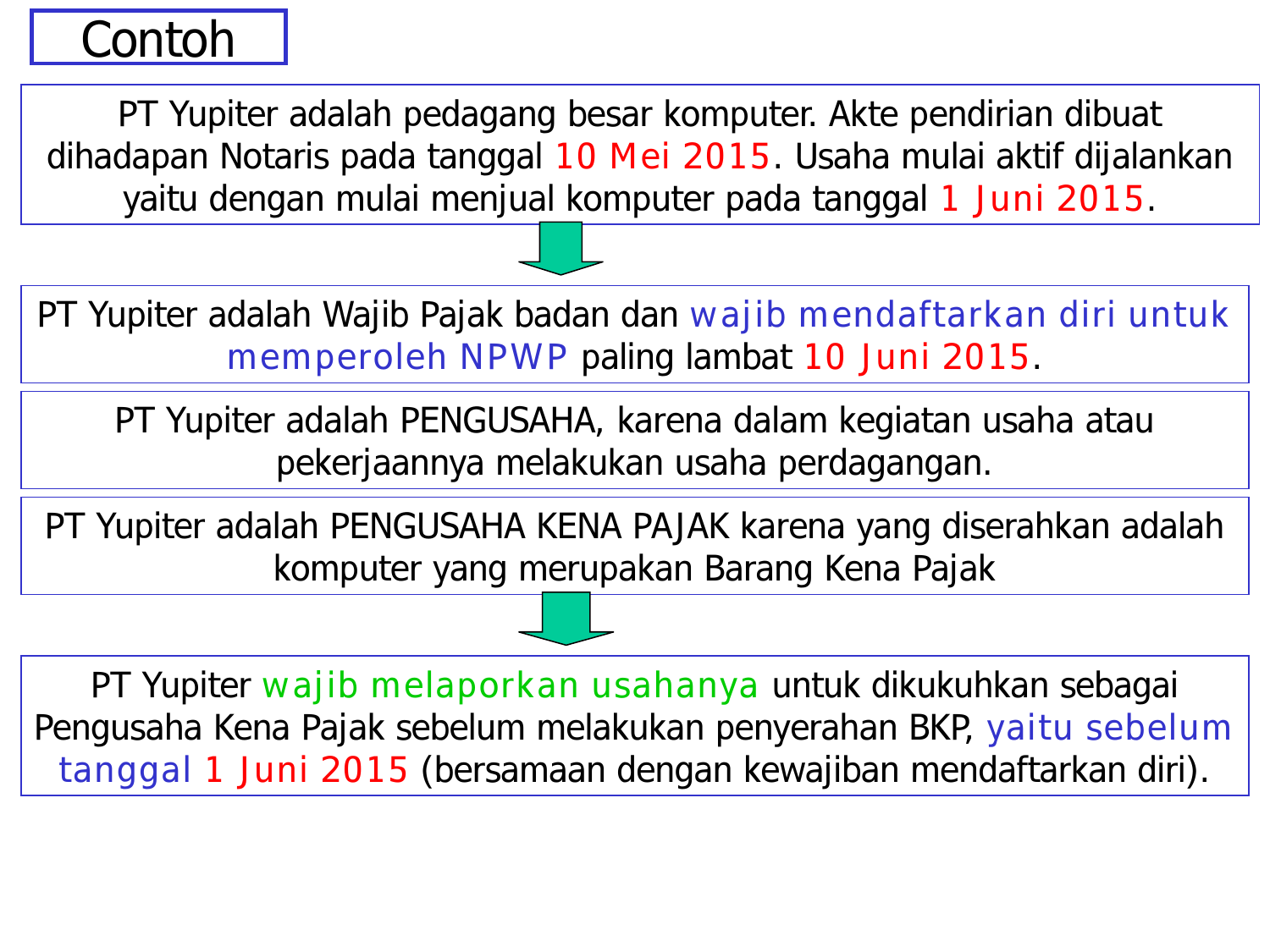

# Contoh
PT Yupiter adalah pedagang besar komputer. Akte pendirian dibuat dihadapan Notaris pada tanggal 10 Mei 2015. Usaha mulai aktif dijalankan yaitu dengan mulai menjual komputer pada tanggal 1 Juni 2015.

PT Yupiter adalah Wajib Pajak badan dan wajib mendaftarkan diri untuk memperoleh NPWP paling lambat 10 Juni 2015.
PT Yupiter adalah PENGUSAHA, karena dalam kegiatan usaha atau pekerjaannya melakukan usaha perdagangan.
PT Yupiter adalah PENGUSAHA KENA PAJAK karena yang diserahkan adalah komputer yang merupakan Barang Kena Pajak

PT Yupiter wajib melaporkan usahanya untuk dikukuhkan sebagai Pengusaha Kena Pajak sebelum melakukan penyerahan BKP, yaitu sebelum tanggal 1 Juni 2015 (bersamaan dengan kewajiban mendaftarkan diri).